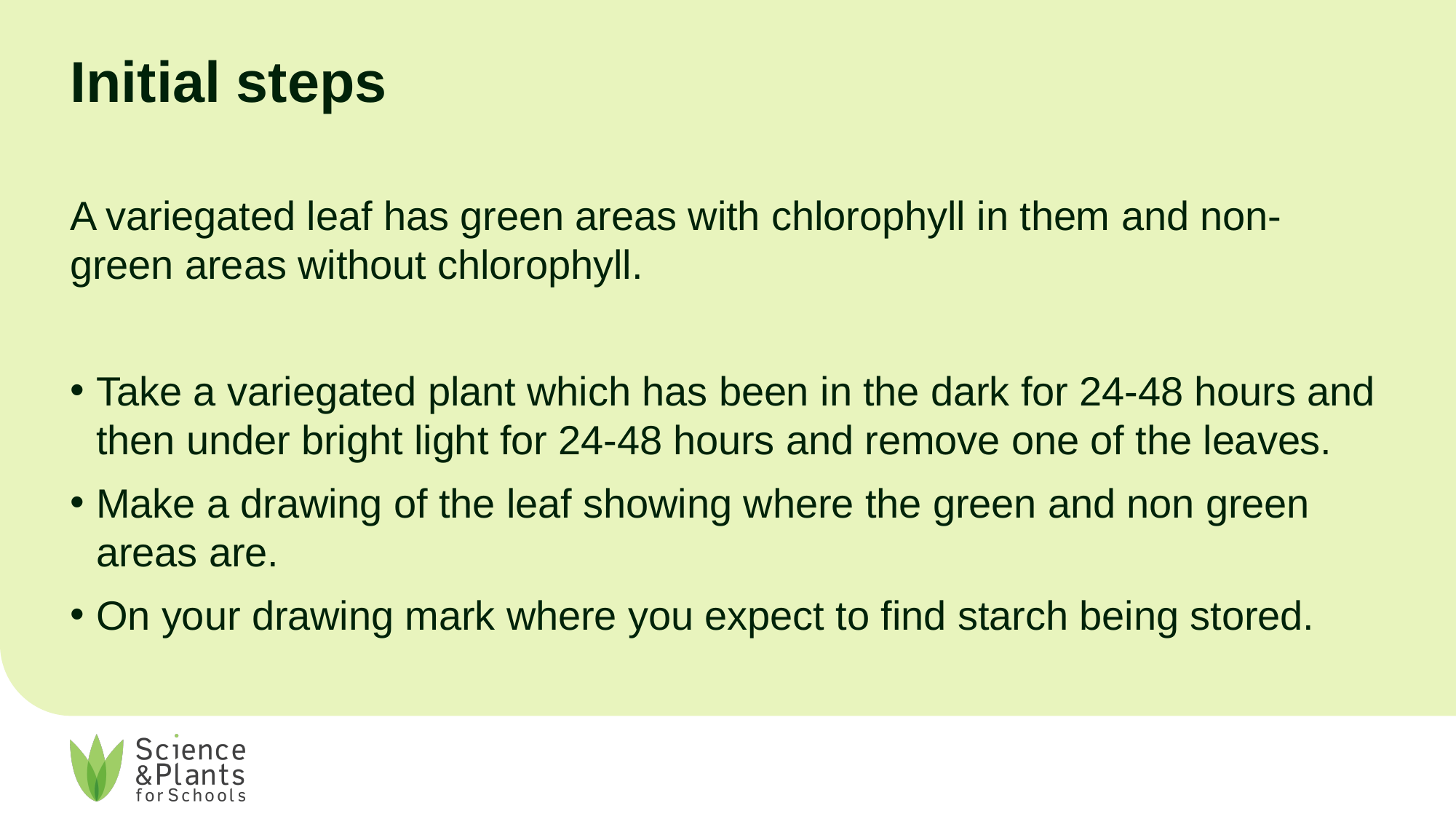

# Initial steps
A variegated leaf has green areas with chlorophyll in them and non-green areas without chlorophyll.

Take a variegated plant which has been in the dark for 24-48 hours and then under bright light for 24-48 hours and remove one of the leaves.
Make a drawing of the leaf showing where the green and non green areas are.
On your drawing mark where you expect to find starch being stored.